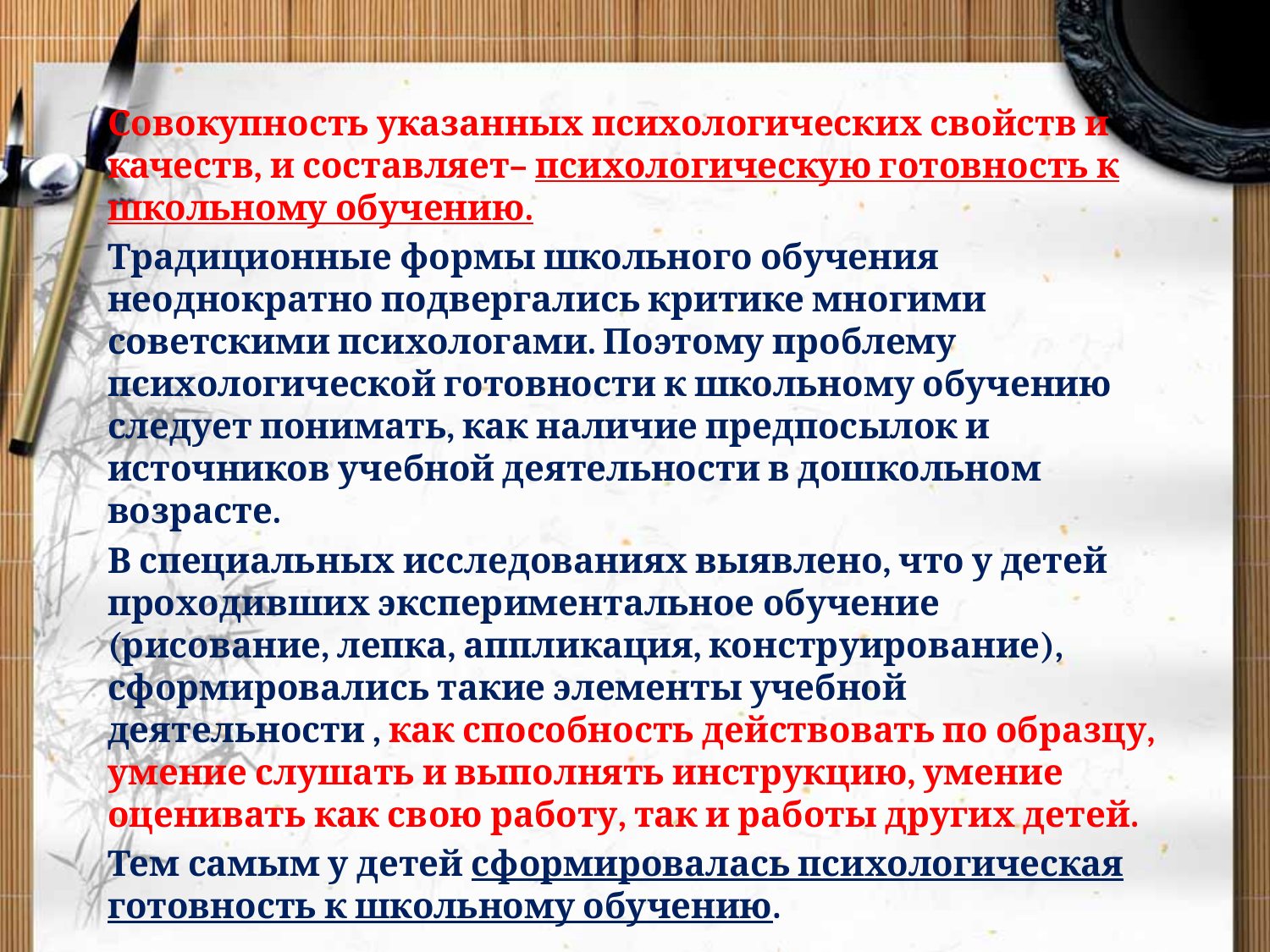

Совокупность указанных психологических свойств и качеств, и составляет– психологическую готовность к школьному обучению.
Традиционные формы школьного обучения неоднократно подвергались критике многими советскими психологами. Поэтому проблему психологической готовности к школьному обучению следует понимать, как наличие предпосылок и источников учебной деятельности в дошкольном возрасте.
В специальных исследованиях выявлено, что у детей проходивших экспериментальное обучение (рисование, лепка, аппликация, конструирование), сформировались такие элементы учебной деятельности , как способность действовать по образцу, умение слушать и выполнять инструкцию, умение оценивать как свою работу, так и работы других детей.
Тем самым у детей сформировалась психологическая готовность к школьному обучению.